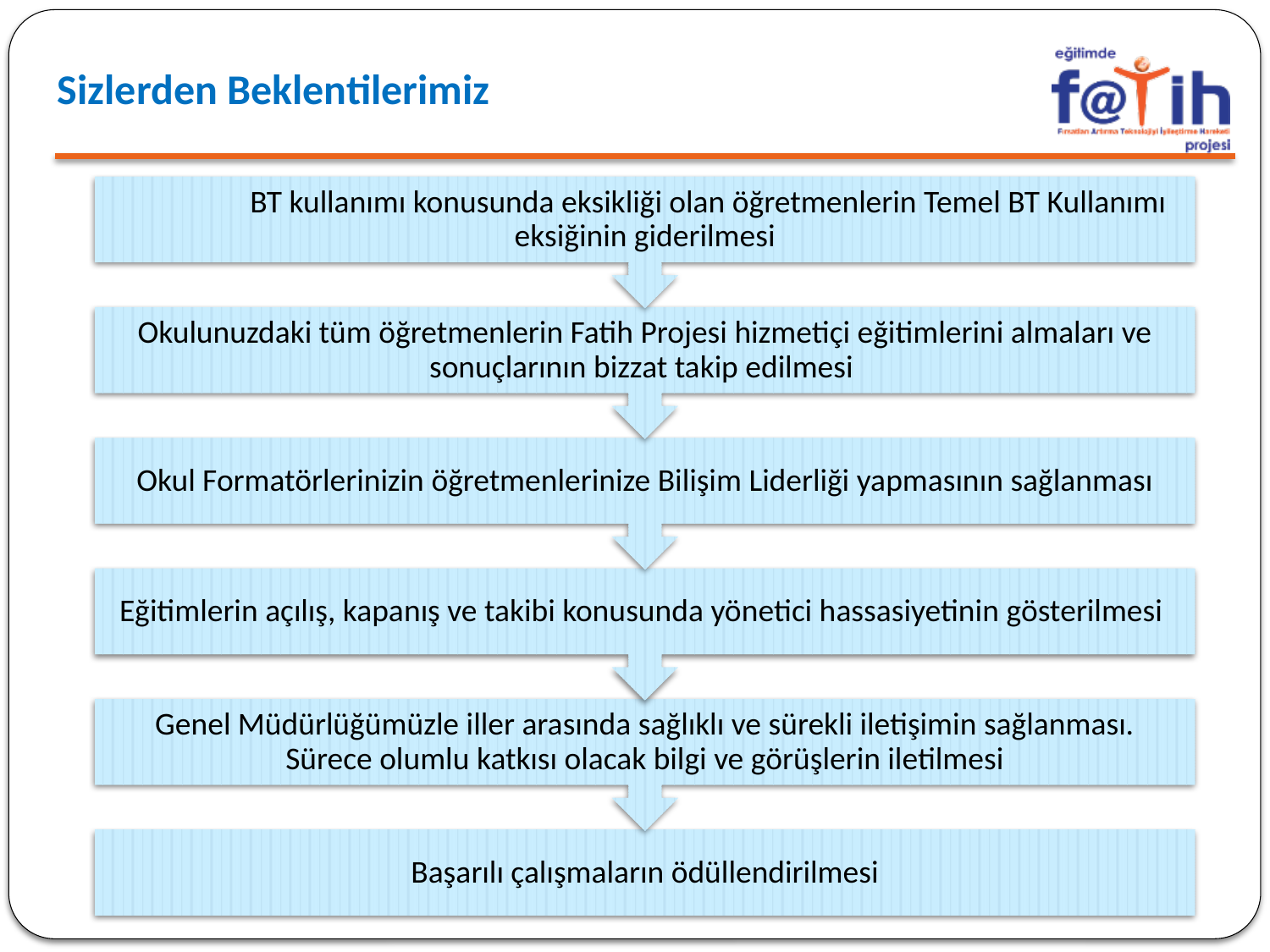

Sizlerden Beklentilerimiz
Başarılı çalışmaların ödüllendirilmesi
Genel Müdürlüğümüzle iller arasında sağlıklı ve sürekli iletişimin sağlanması. Sürece olumlu katkısı olacak bilgi ve görüşlerin iletilmesi
Eğitimlerin açılış, kapanış ve takibi konusunda yönetici hassasiyetinin gösterilmesi
Okul Formatörlerinizin öğretmenlerinize Bilişim Liderliği yapmasının sağlanması
Okulunuzdaki tüm öğretmenlerin Fatih Projesi hizmetiçi eğitimlerini almaları ve sonuçlarının bizzat takip edilmesi
	BT kullanımı konusunda eksikliği olan öğretmenlerin Temel BT Kullanımı eksiğinin giderilmesi